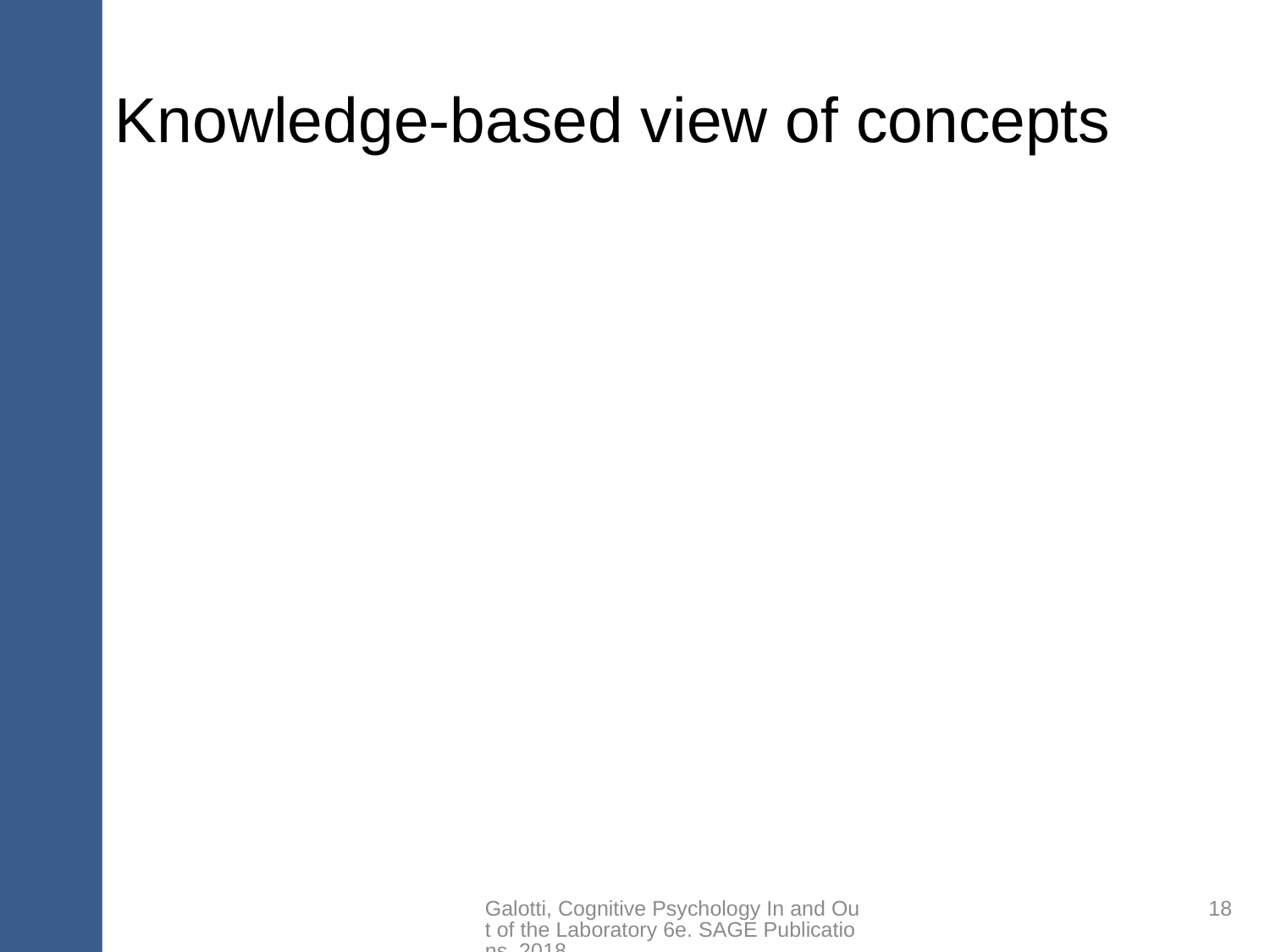

# Knowledge-based view of concepts
Galotti, Cognitive Psychology In and Out of the Laboratory 6e. SAGE Publications, 2018.
18